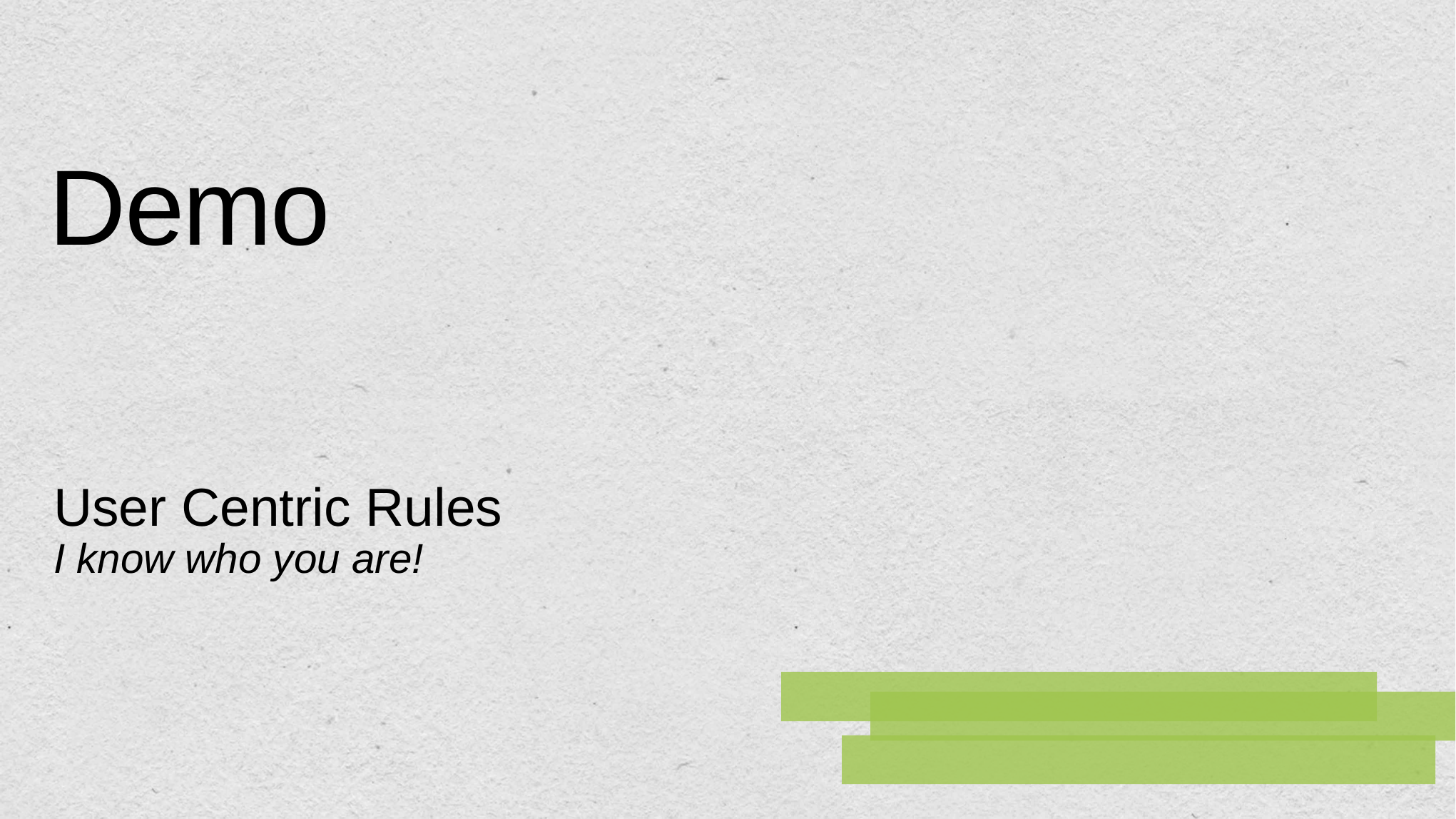

# Demo
User Centric Rules
I know who you are!